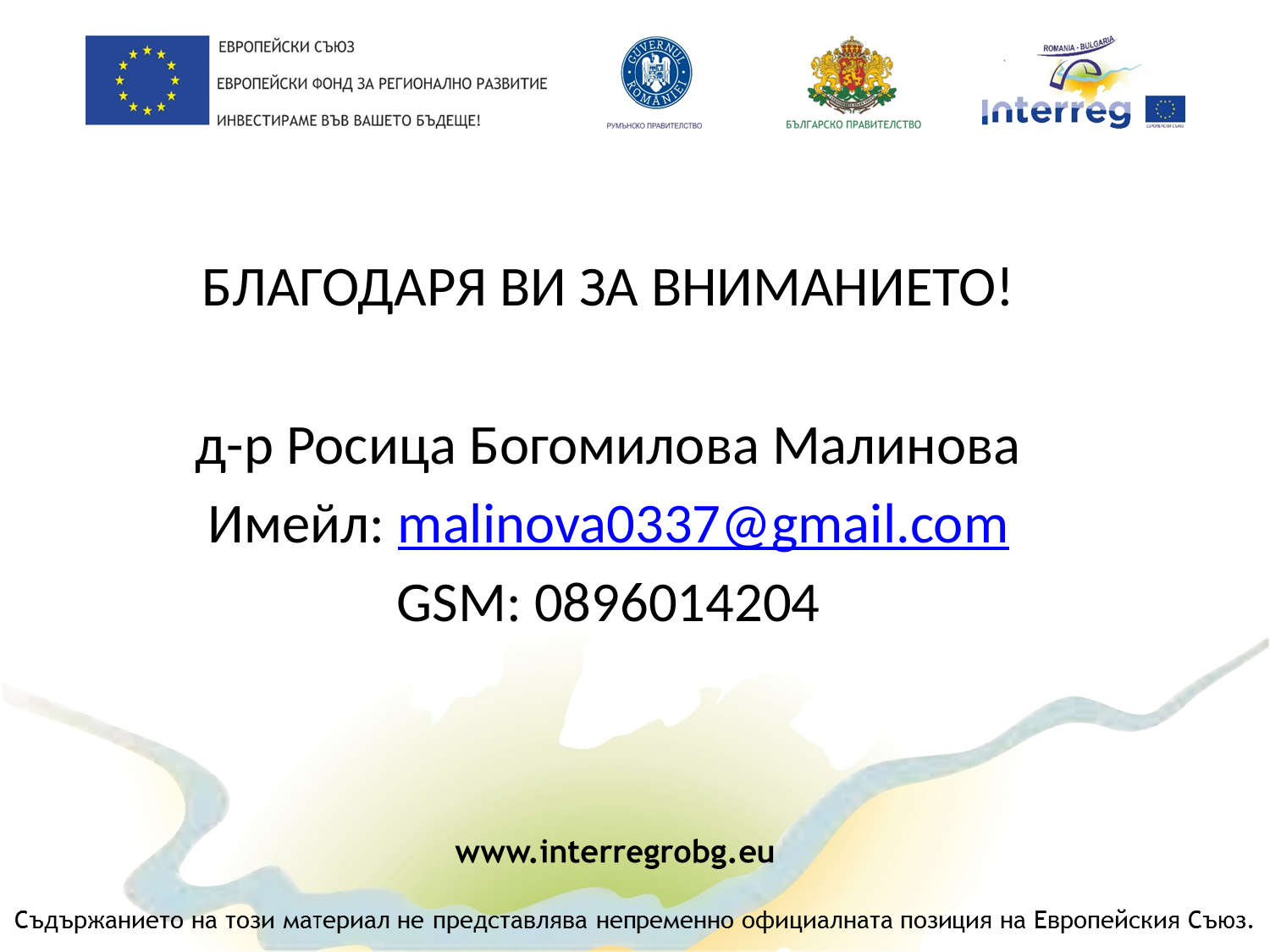

БЛАГОДАРЯ ВИ ЗА ВНИМАНИЕТО!

д-р Росица Богомилова Малинова
Имейл: malinova0337@gmail.com
GSM: 0896014204